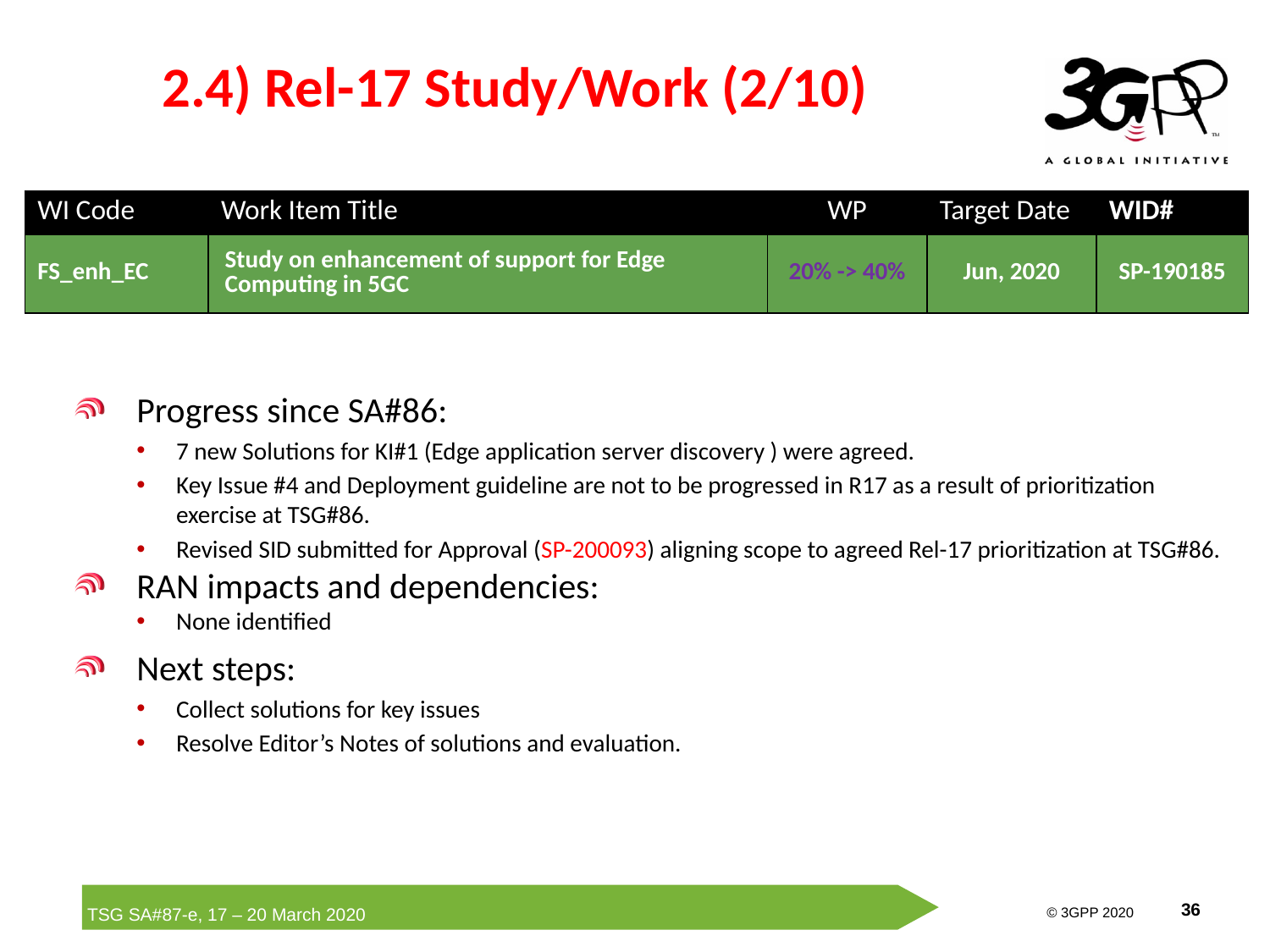

2.4) Rel-17 Study/Work (2/10)
| WI Code | Work Item Title | WP | Target Date | WID# |
| --- | --- | --- | --- | --- |
| FS\_enh\_EC | Study on enhancement of support for Edge Computing in 5GC | 20% -> 40% | Jun, 2020 | SP-190185 |
Progress since SA#86:
7 new Solutions for KI#1 (Edge application server discovery ) were agreed.
Key Issue #4 and Deployment guideline are not to be progressed in R17 as a result of prioritization exercise at TSG#86.
Revised SID submitted for Approval (SP-200093) aligning scope to agreed Rel-17 prioritization at TSG#86.
RAN impacts and dependencies:
None identified
Next steps:
Collect solutions for key issues
Resolve Editor’s Notes of solutions and evaluation.